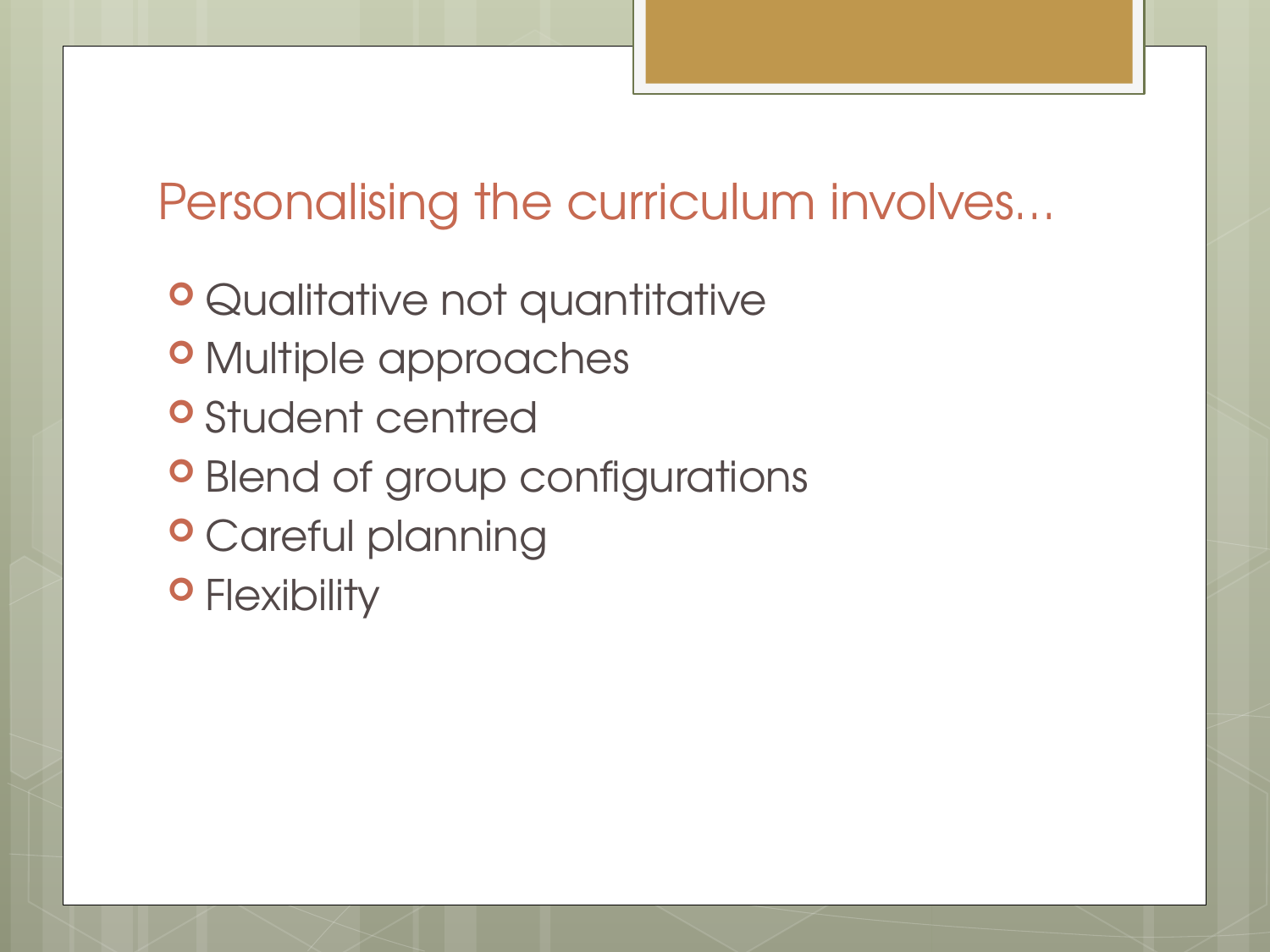

# Personalising the curriculum involves…
Qualitative not quantitative
Multiple approaches
Student centred
Blend of group configurations
Careful planning
Flexibility